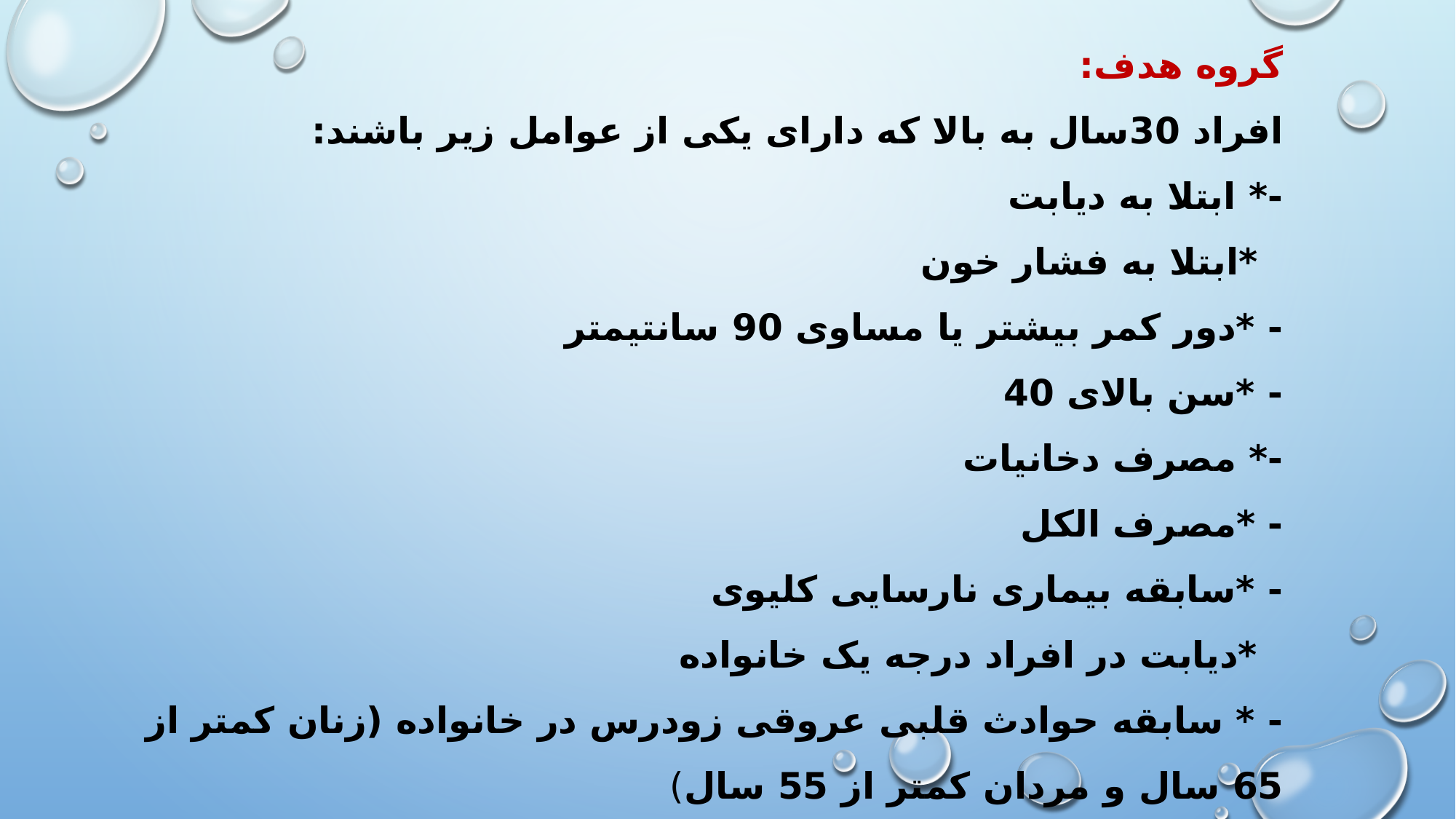

# گروه هدف: افراد 30سال به بالا که دارای یکی از عوامل زیر باشند: -* ابتلا به دیابت *ابتلا به فشار خون - *دور کمر بیشتر یا مساوی 90 سانتیمتر - *سن بالای 40 -* مصرف دخانیات - *مصرف الکل - *سابقه بیماری نارسایی کلیوی *دیابت در افراد درجه یک خانواده - * سابقه حوادث قلبی عروقی زودرس در خانواده (زنان کمتر از 65 سال و مردان کمتر از 55 سال) .